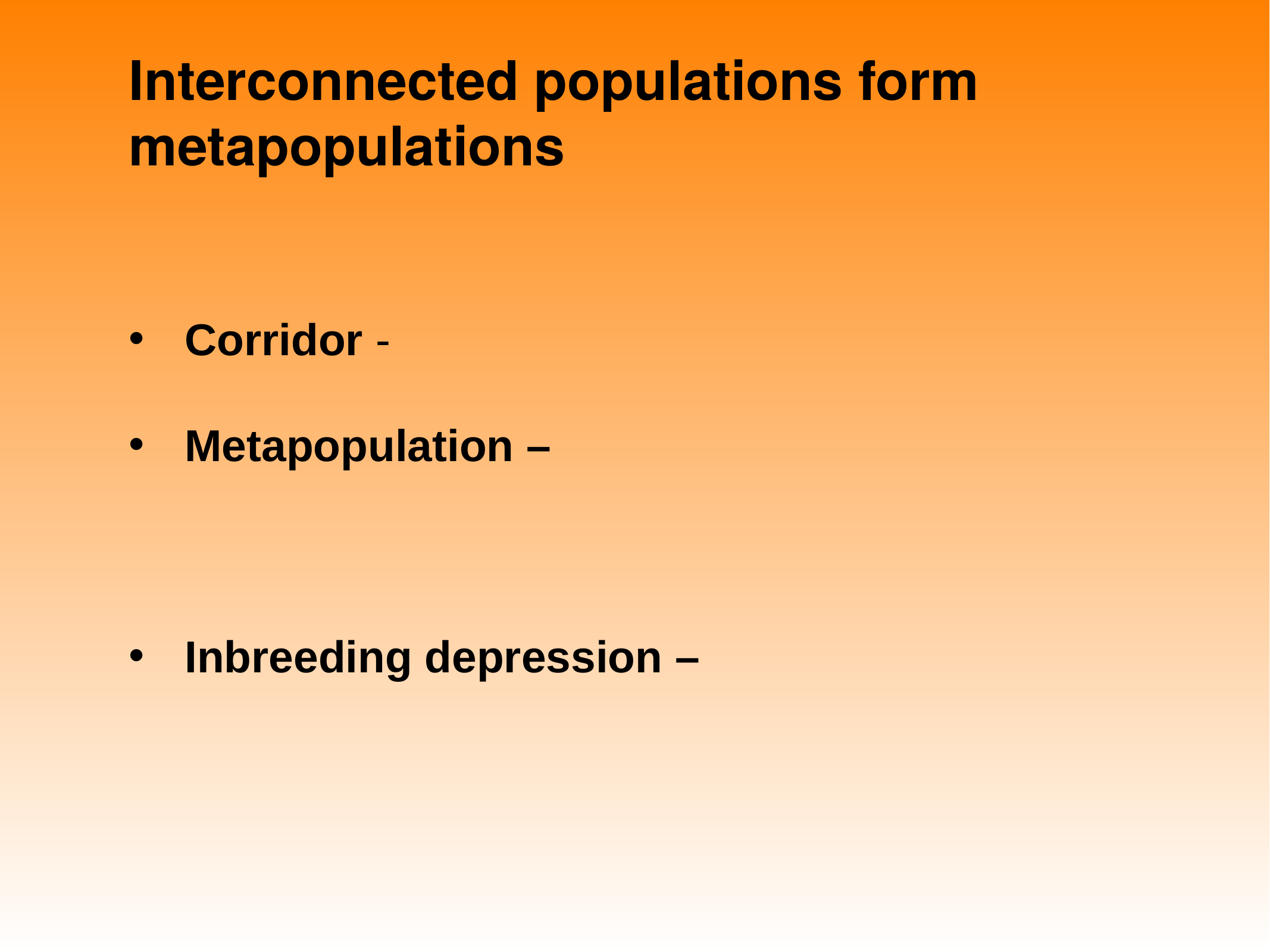

# Interconnected populations form metapopulations
Corridor -
Metapopulation –

Inbreeding depression –